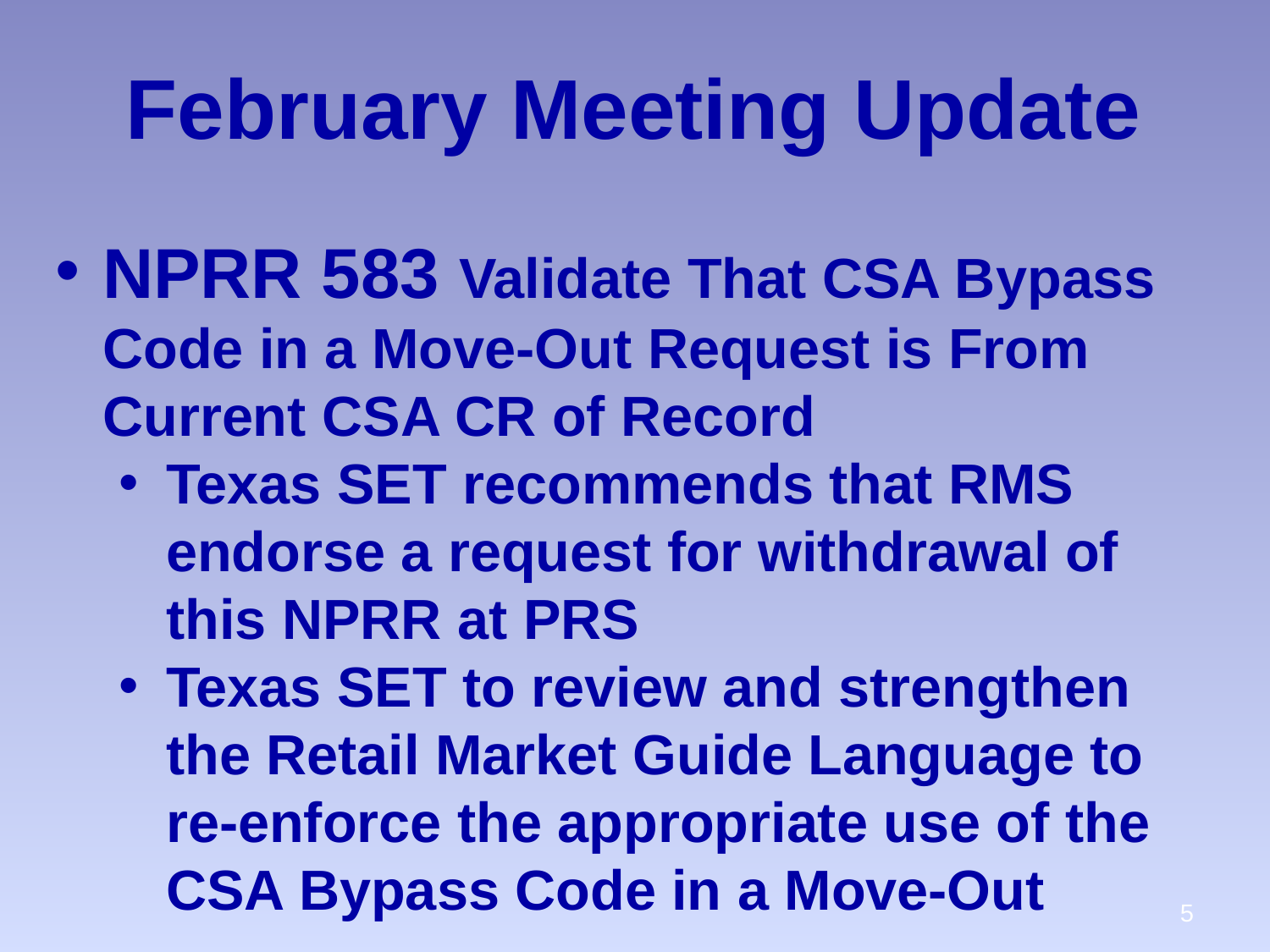

February Meeting Update

NPRR 583 Validate That CSA Bypass Code in a Move-Out Request is From Current CSA CR of Record
Texas SET recommends that RMS endorse a request for withdrawal of this NPRR at PRS
Texas SET to review and strengthen the Retail Market Guide Language to re-enforce the appropriate use of the CSA Bypass Code in a Move-Out

5